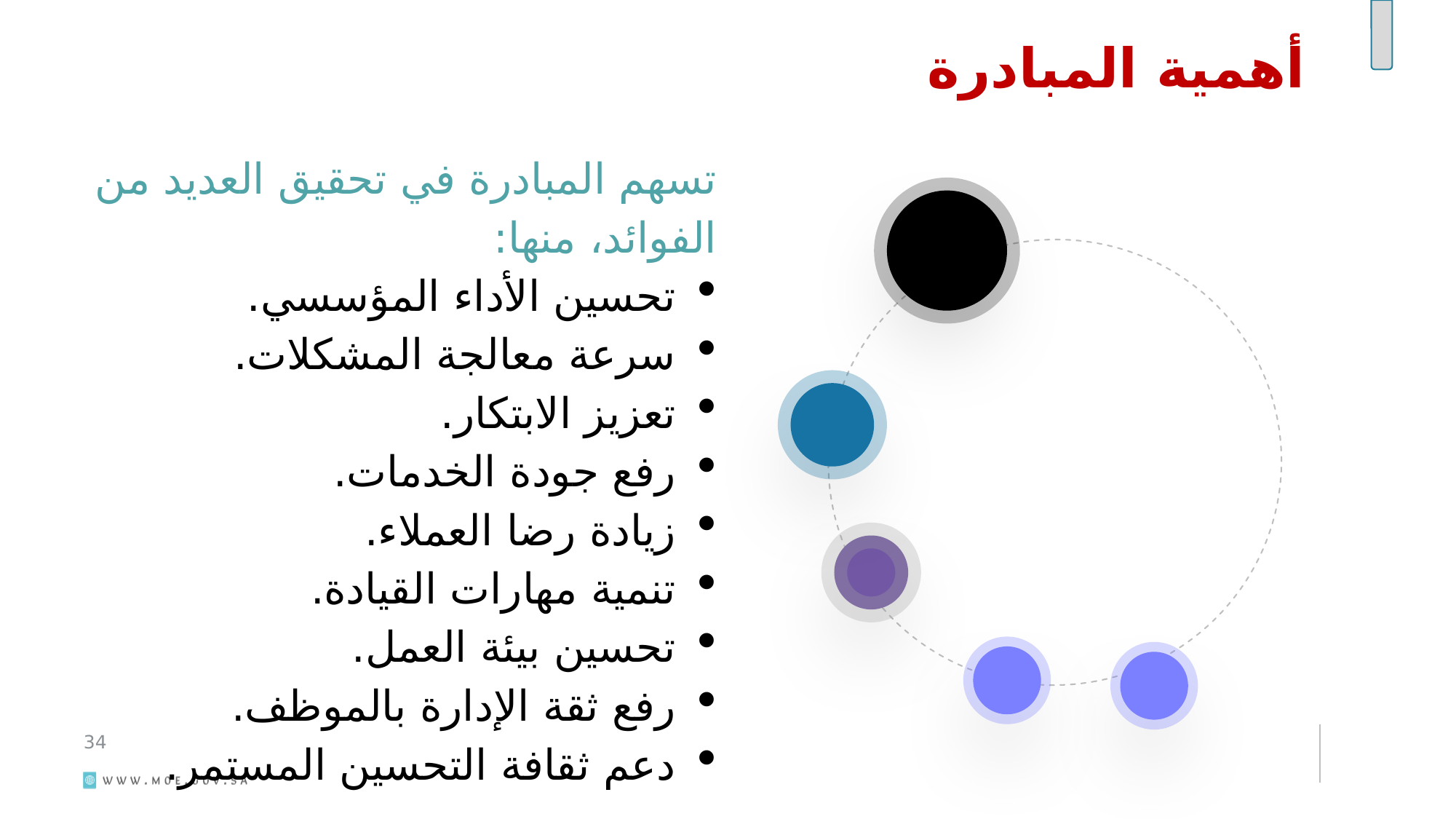

أهمية المبادرة
تسهم المبادرة في تحقيق العديد من الفوائد، منها:
تحسين الأداء المؤسسي.
سرعة معالجة المشكلات.
تعزيز الابتكار.
رفع جودة الخدمات.
زيادة رضا العملاء.
تنمية مهارات القيادة.
تحسين بيئة العمل.
رفع ثقة الإدارة بالموظف.
دعم ثقافة التحسين المستمر.

34